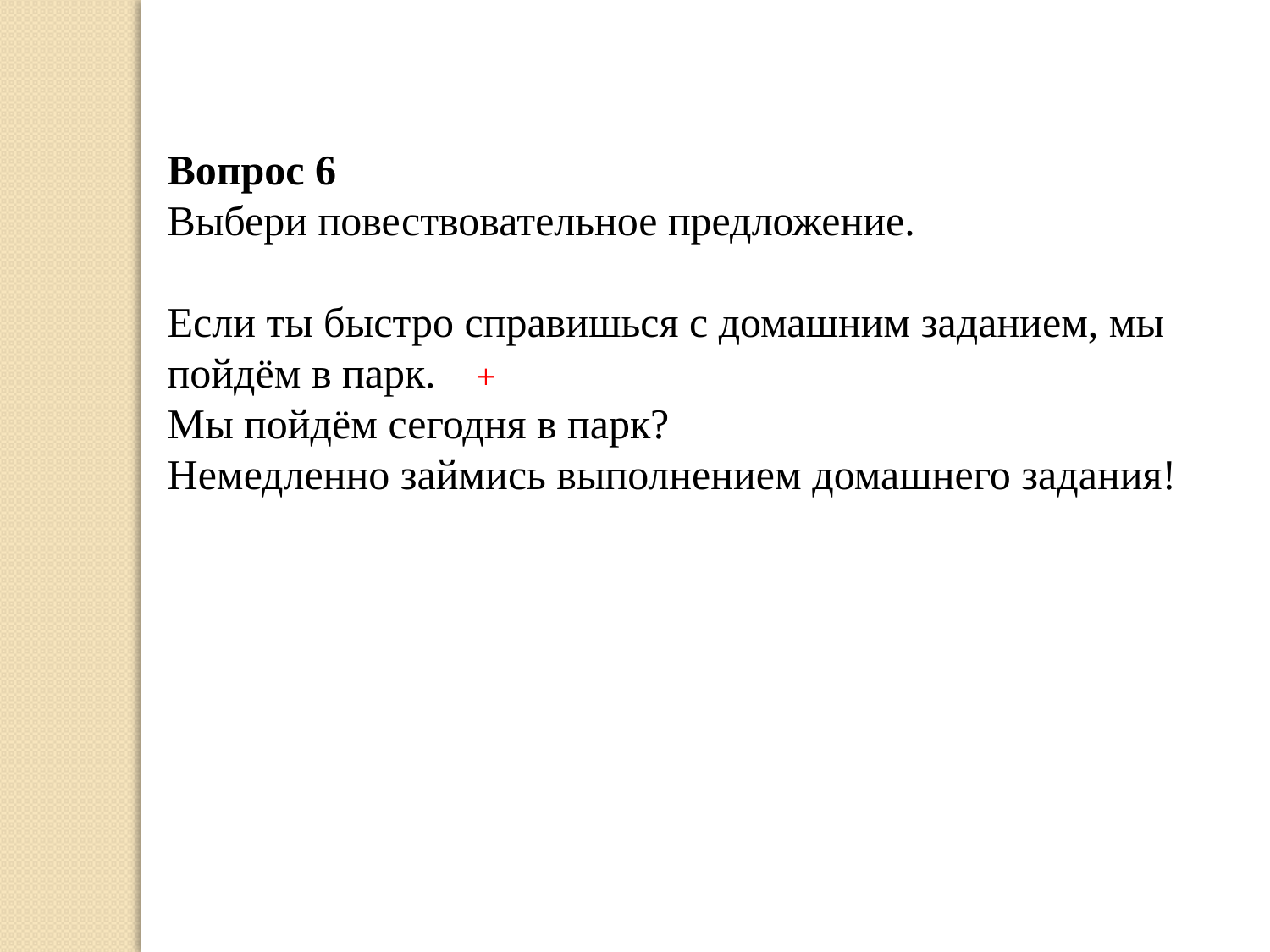

Вопрос 6
Выбери повествовательное предложение.

Если ты быстро справишься с домашним заданием, мы пойдём в парк.
Мы пойдём сегодня в парк?
Немедленно займись выполнением домашнего задания!
+